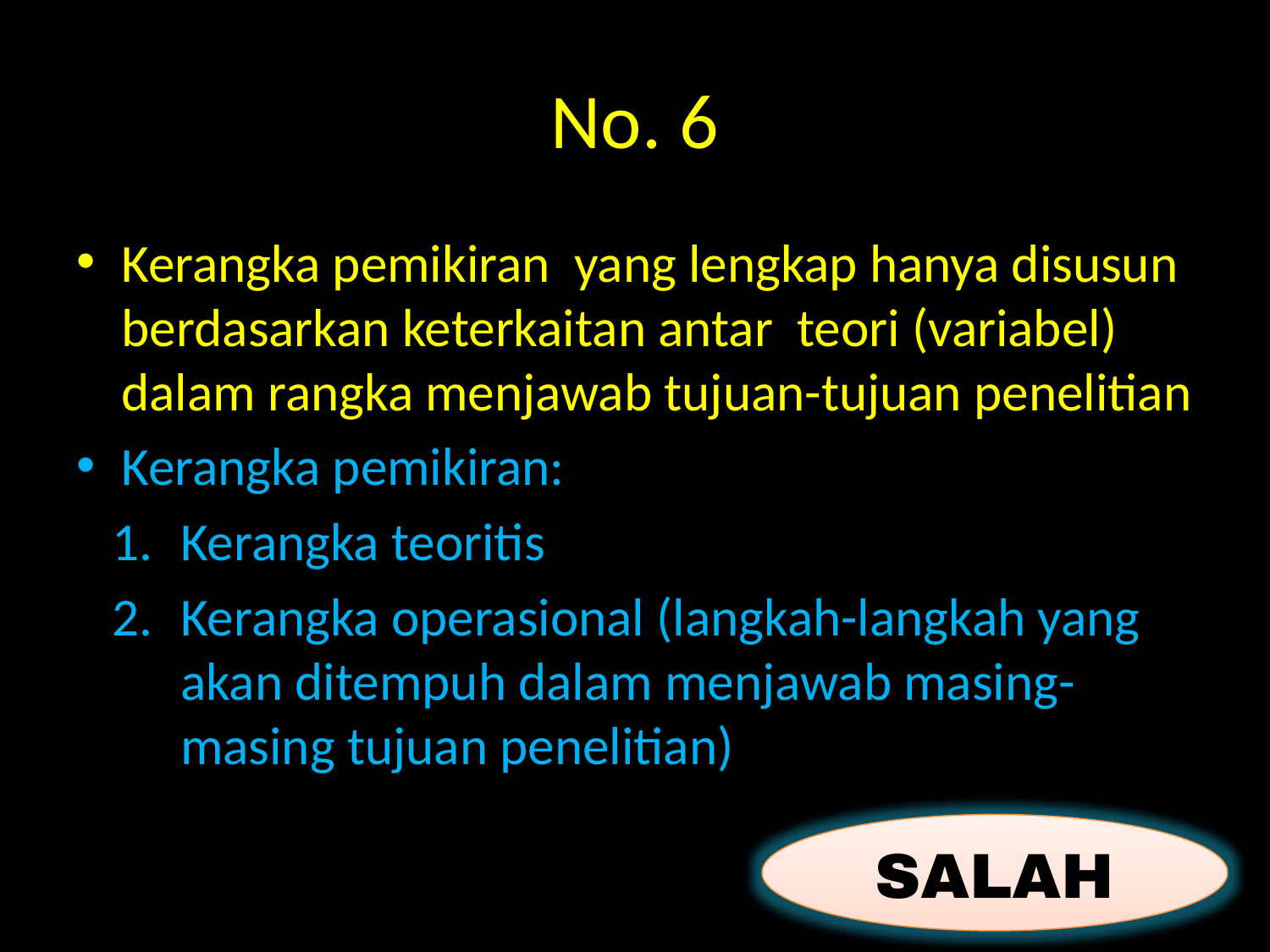

# No. 6
Kerangka pemikiran  yang lengkap hanya disusun berdasarkan keterkaitan antar  teori (variabel) dalam rangka menjawab tujuan-tujuan penelitian
Kerangka pemikiran:
Kerangka teoritis
Kerangka operasional (langkah-langkah yang akan ditempuh dalam menjawab masing-masing tujuan penelitian)

SALAH